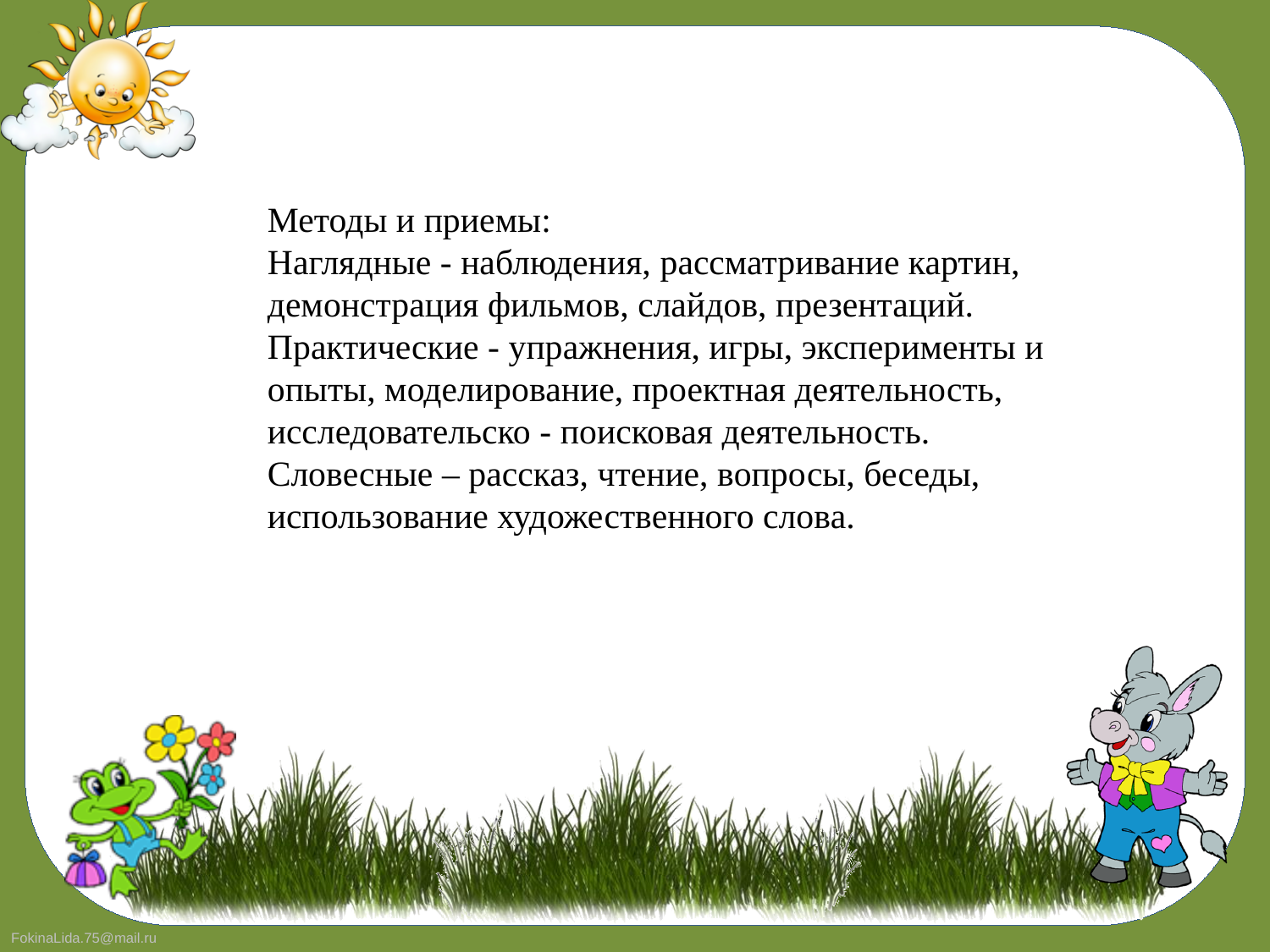

Методы и приемы:
Наглядные - наблюдения, рассматривание картин, демонстрация фильмов, слайдов, презентаций.
Практические - упражнения, игры, эксперименты и опыты, моделирование, проектная деятельность, исследовательско - поисковая деятельность.
Словесные – рассказ, чтение, вопросы, беседы, использование художественного слова.